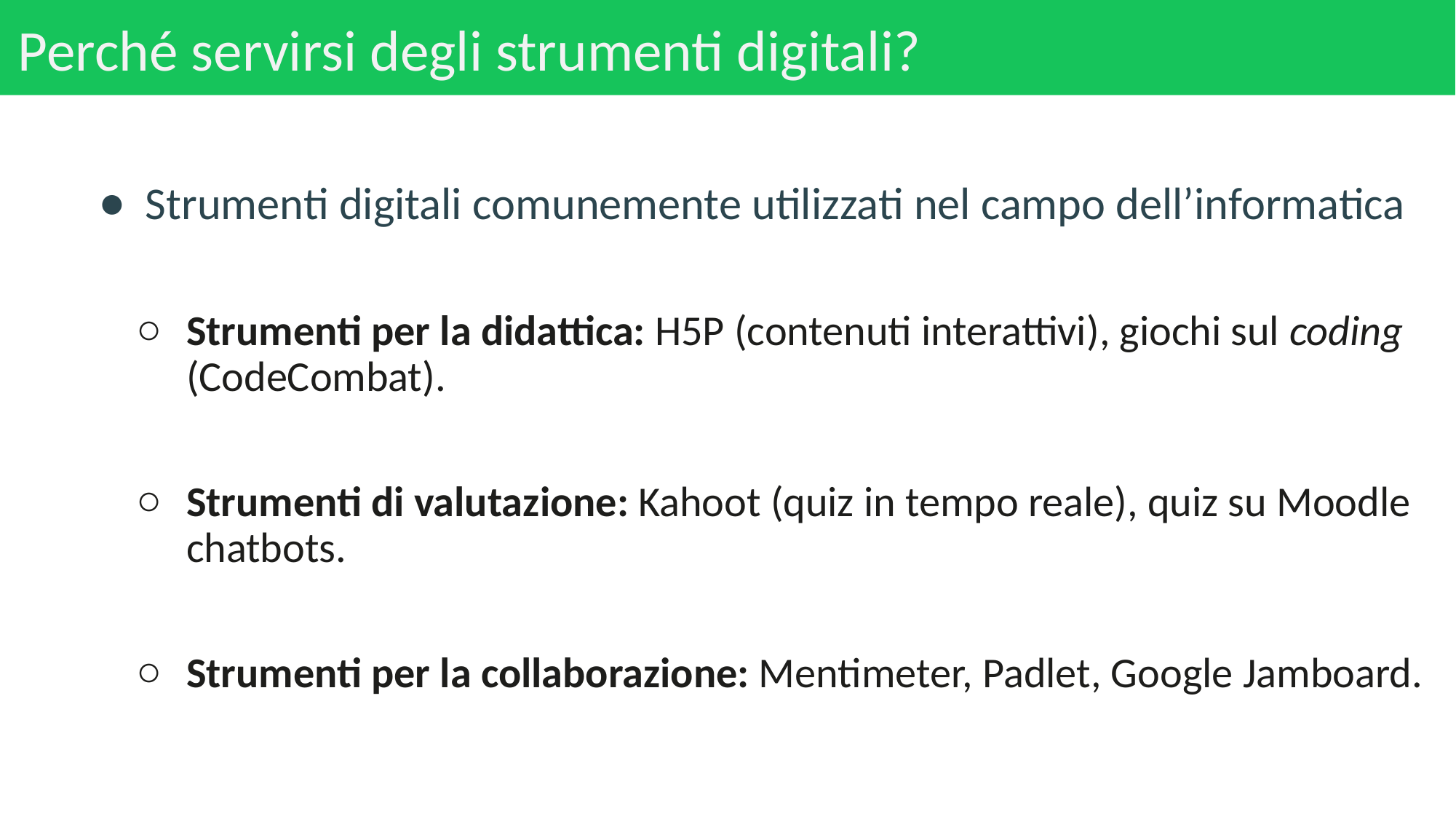

# Perché servirsi degli strumenti digitali?

Strumenti digitali comunemente utilizzati nel campo dell’informatica

Strumenti per la didattica: H5P (contenuti interattivi), giochi sul coding (CodeCombat).

Strumenti di valutazione: Kahoot (quiz in tempo reale), quiz su Moodle chatbots.

Strumenti per la collaborazione: Mentimeter, Padlet, Google Jamboard.